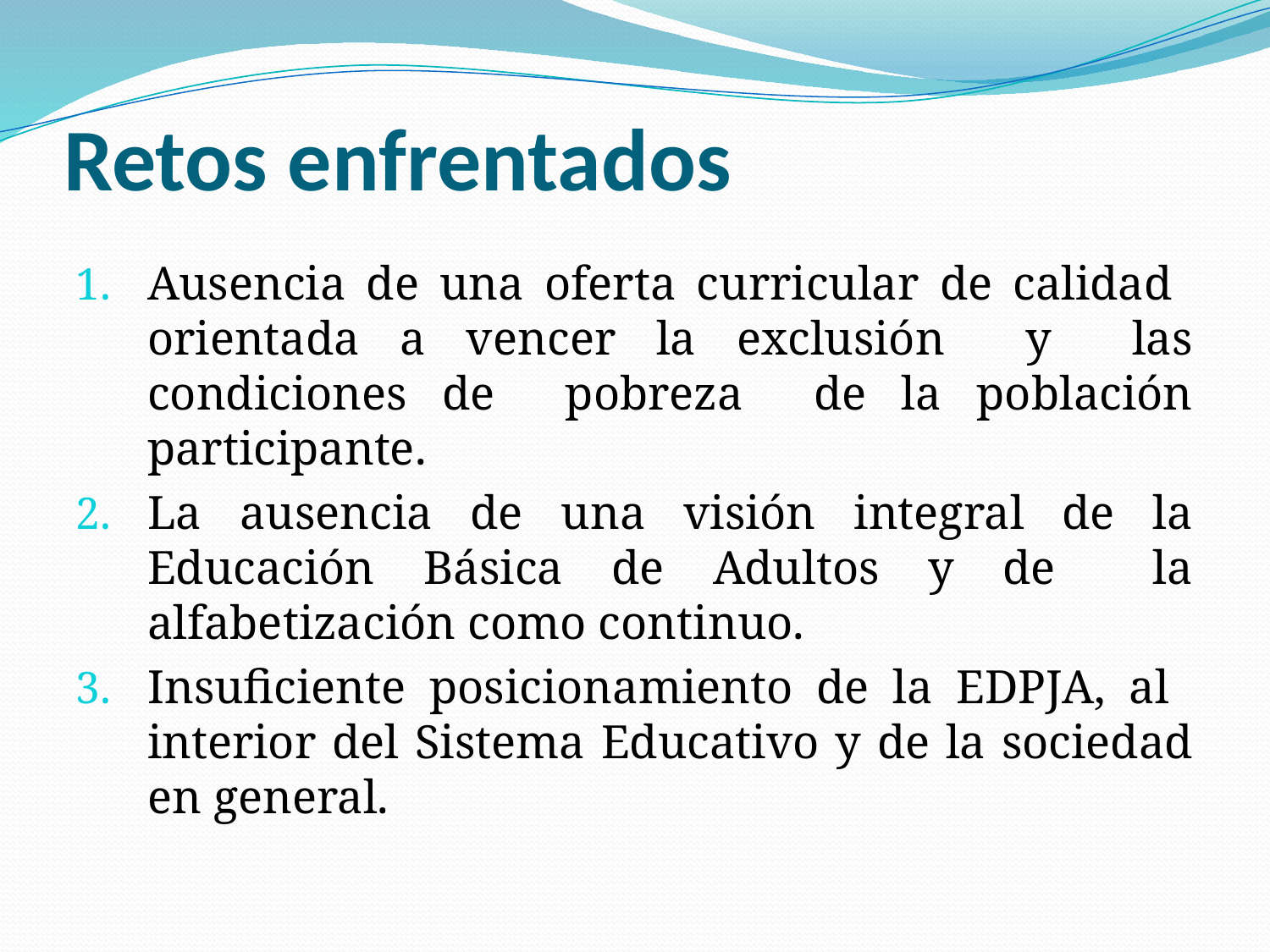

# Retos enfrentados
Ausencia de una oferta curricular de calidad  orientada a vencer la exclusión  y  las condiciones de  pobreza  de la población participante.
La ausencia de una visión integral de la Educación Básica de Adultos y de  la alfabetización como continuo.
Insuficiente posicionamiento de la EDPJA, al  interior del Sistema Educativo y de la sociedad en general.